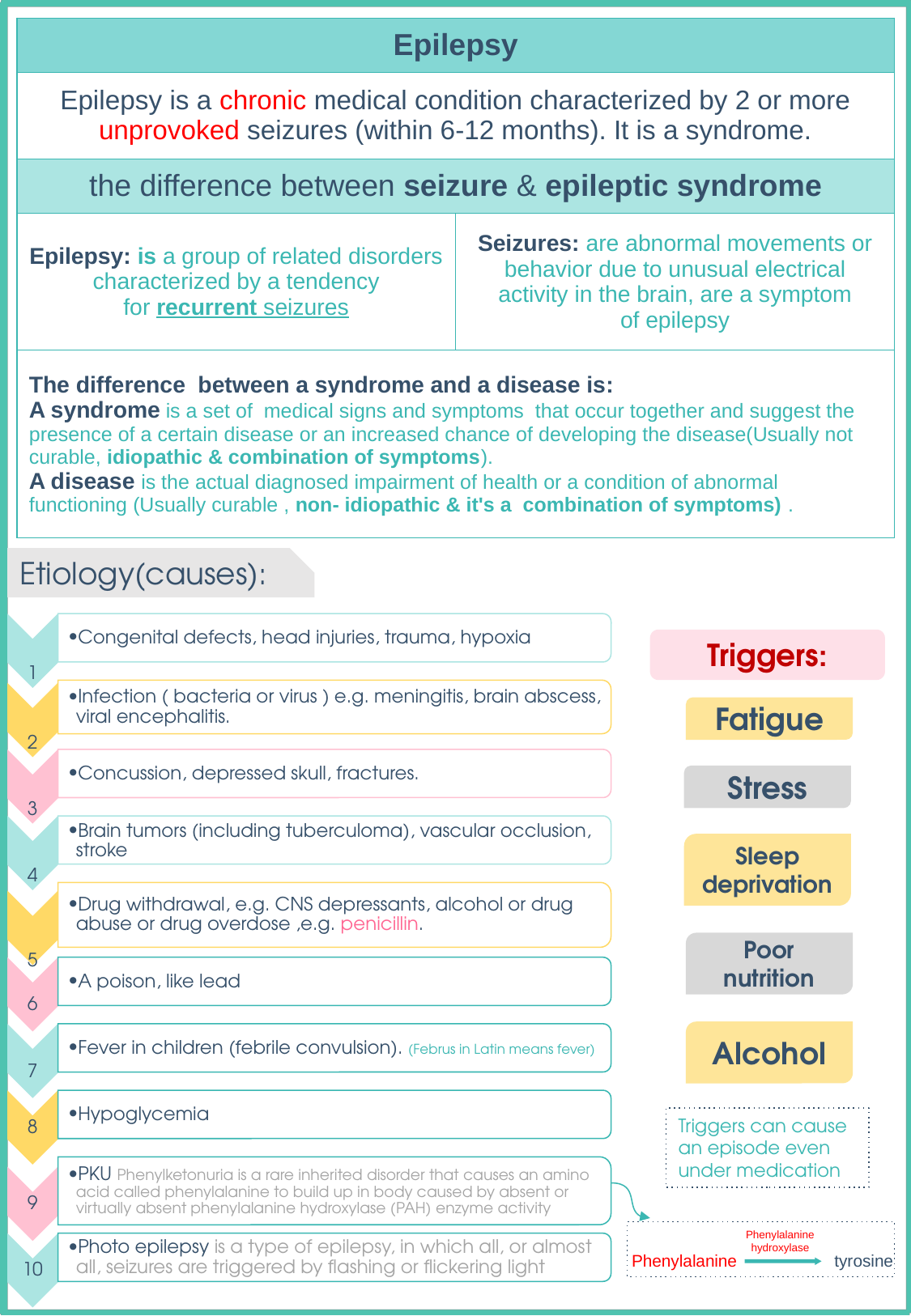

| Epilepsy |  |
| --- | --- |
| Epilepsy is a chronic medical condition characterized by 2 or more unprovoked seizures (within 6-12 months). It is a syndrome. |  |
| the difference between seizure & epileptic syndrome |  |
| Epilepsy: is a group of related disorders characterized by a tendency for recurrent seizures | Seizures: are abnormal movements or behavior due to unusual electrical activity in the brain, are a symptom of epilepsy |
| :The difference between a syndrome and a disease is A syndrome is a set of  medical signs and symptoms  that occur together and suggest the presence of a certain disease or an increased chance of developing the disease(Usually not curable, idiopathic & combination of symptoms).  A disease is the actual diagnosed impairment of health or a condition of abnormal functioning (Usually curable , non- idiopathic & it's a combination of symptoms) . |  |
Etiology(causes):

Congenital defects, head injuries, trauma, hypoxia

1
Infection ( bacteria or virus ) e.g. meningitis, brain abscess, viral encephalitis.

2
Concussion, depressed skull, fractures.

3

Brain tumors (including tuberculoma), vascular occlusion, stroke

4
Drug withdrawal, e.g. CNS depressants, alcohol or drug abuse or drug overdose ,e.g. penicillin.

5
A poison, like lead

6
Fever in children (febrile convulsion). (Februs in Latin means fever)

7
Hypoglycemia

8
PKU Phenylketonuria is a rare inherited disorder that causes an amino acid called phenylalanine to build up in body caused by absent or virtually absent phenylalanine hydroxylase (PAH) enzyme activity

9
Photo epilepsy is a type of epilepsy, in which all, or almost all, seizures are triggered by flashing or flickering light

10
:Triggers
Fatigue
Stress
Sleep deprivation
Poor nutrition
Alcohol
Triggers can cause an episode even under medication

Phenylalanine hydroxylase
Phenylalanine                     tyrosine